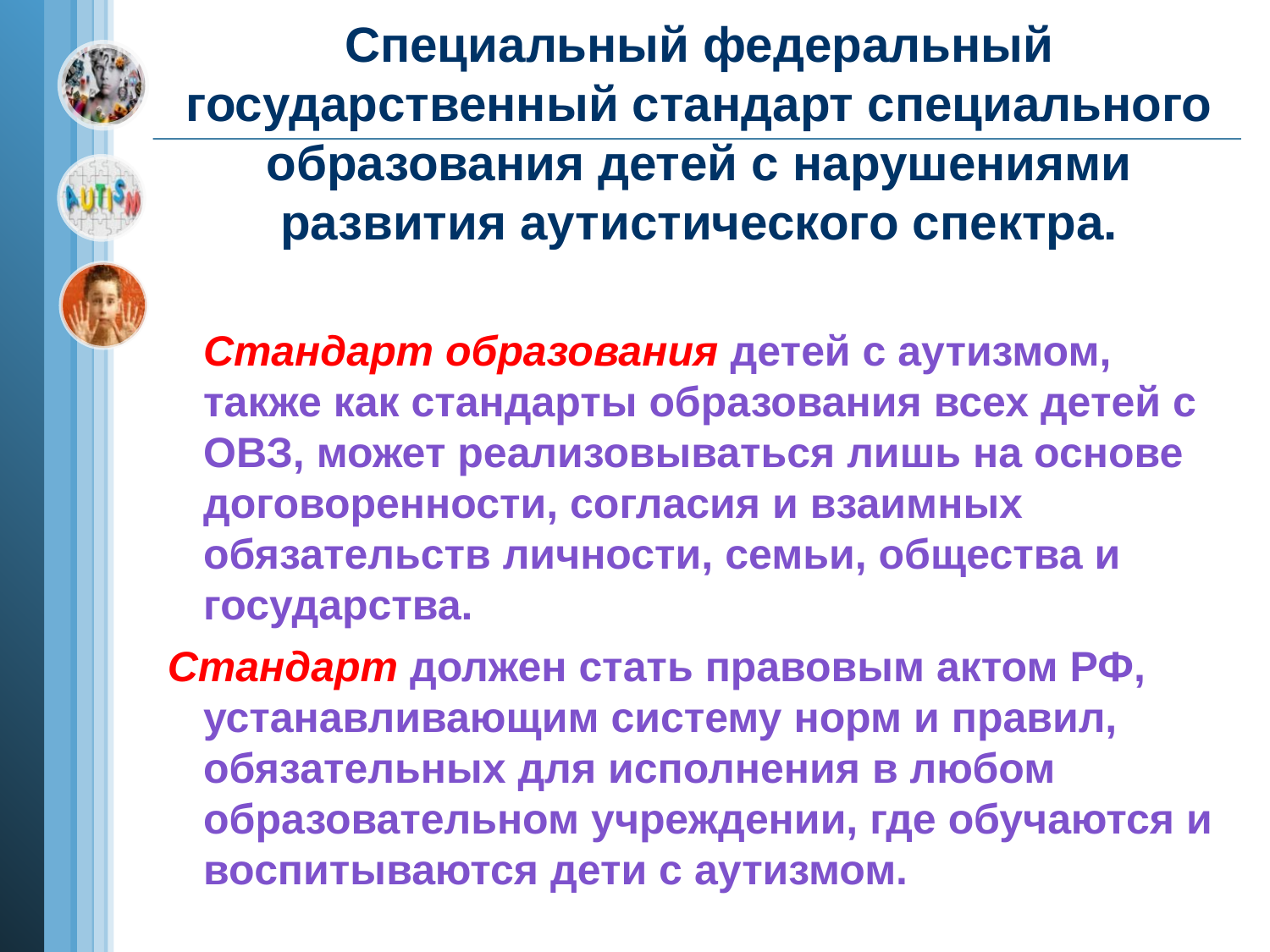

# Специальный федеральный государственный стандарт специального образования детей с нарушениями развития аутистического спектра.
    Стандарт образования детей с аутизмом, также как стандарты образования всех детей с ОВЗ, может реализовываться лишь на основе договоренности, согласия и взаимных обязательств личности, семьи, общества и государства.
 Стандарт должен стать правовым актом РФ, устанавливающим систему норм и правил, обязательных для исполнения в любом образовательном учреждении, где обучаются и воспитываются дети с аутизмом.